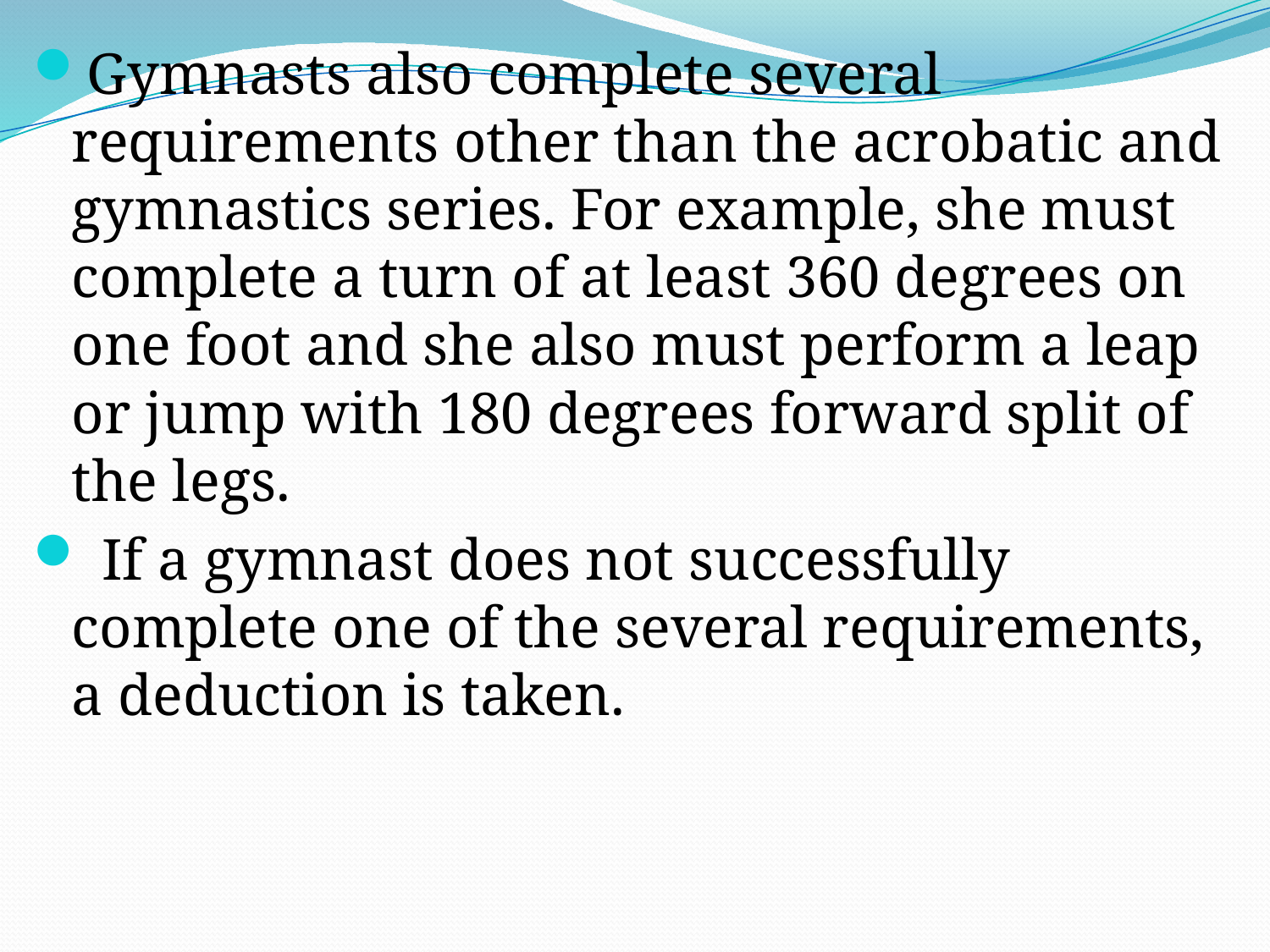

Gymnasts also complete several requirements other than the acrobatic and gymnastics series. For example, she must complete a turn of at least 360 degrees on one foot and she also must perform a leap or jump with 180 degrees forward split of the legs.
 If a gymnast does not successfully complete one of the several requirements, a deduction is taken.